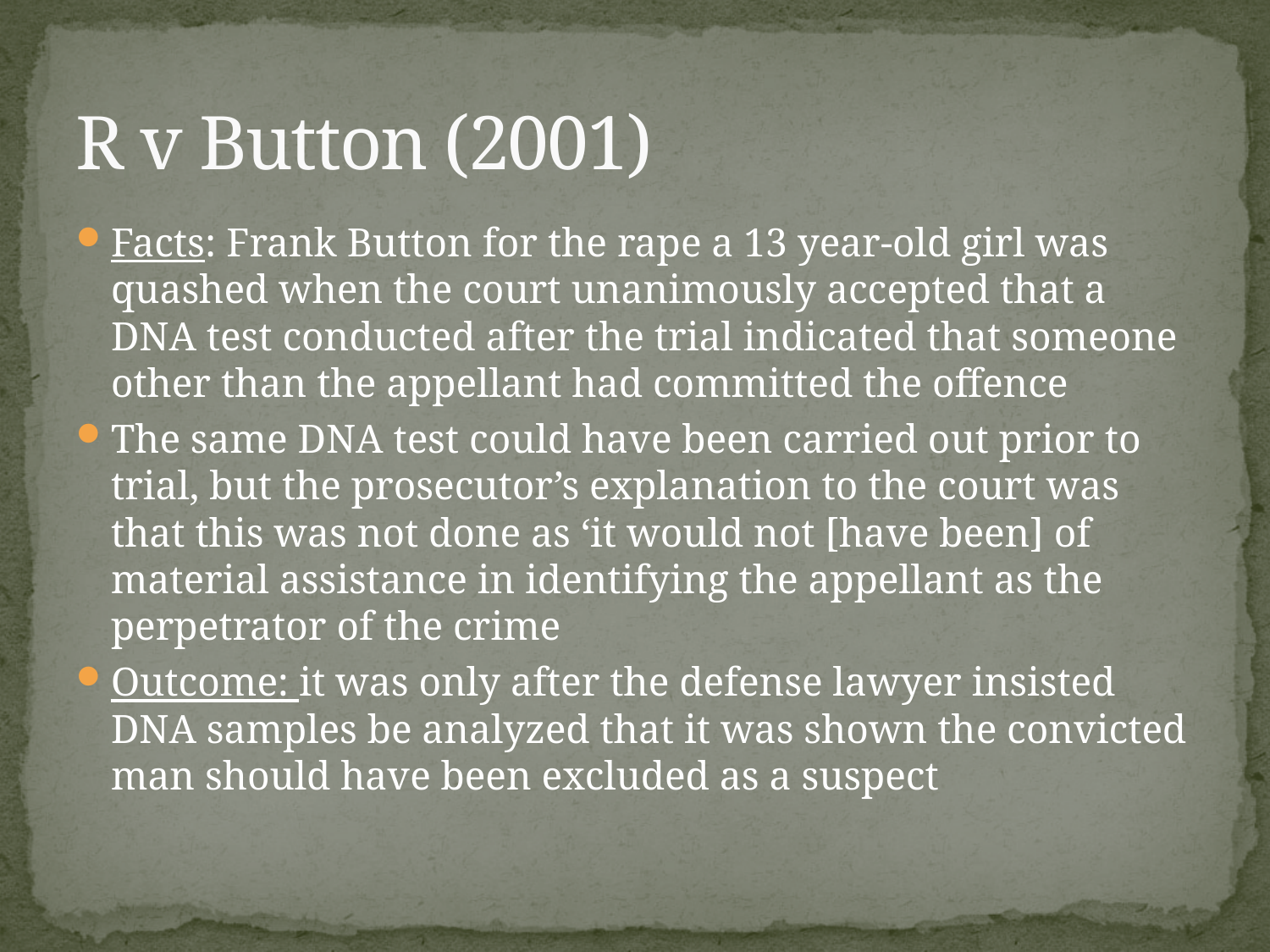

# R v Button (2001)
Facts: Frank Button for the rape a 13 year-old girl was quashed when the court unanimously accepted that a DNA test conducted after the trial indicated that someone other than the appellant had committed the offence
The same DNA test could have been carried out prior to trial, but the prosecutor’s explanation to the court was that this was not done as ‘it would not [have been] of material assistance in identifying the appellant as the perpetrator of the crime
Outcome: it was only after the defense lawyer insisted DNA samples be analyzed that it was shown the convicted man should have been excluded as a suspect